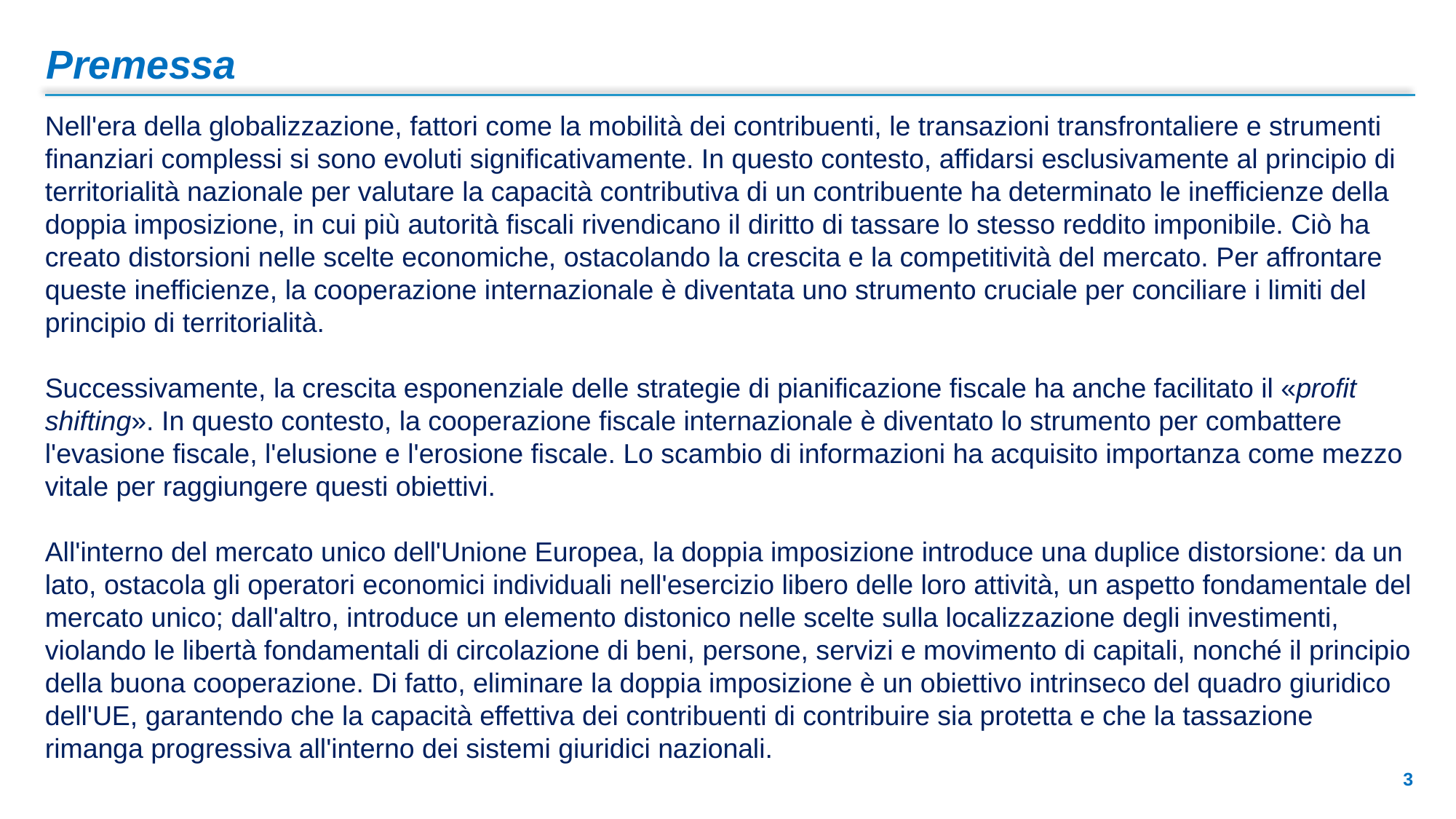

Premessa
Nell'era della globalizzazione, fattori come la mobilità dei contribuenti, le transazioni transfrontaliere e strumenti finanziari complessi si sono evoluti significativamente. In questo contesto, affidarsi esclusivamente al principio di territorialità nazionale per valutare la capacità contributiva di un contribuente ha determinato le inefficienze della doppia imposizione, in cui più autorità fiscali rivendicano il diritto di tassare lo stesso reddito imponibile. Ciò ha creato distorsioni nelle scelte economiche, ostacolando la crescita e la competitività del mercato. Per affrontare queste inefficienze, la cooperazione internazionale è diventata uno strumento cruciale per conciliare i limiti del principio di territorialità.

Successivamente, la crescita esponenziale delle strategie di pianificazione fiscale ha anche facilitato il «profit shifting». In questo contesto, la cooperazione fiscale internazionale è diventato lo strumento per combattere l'evasione fiscale, l'elusione e l'erosione fiscale. Lo scambio di informazioni ha acquisito importanza come mezzo vitale per raggiungere questi obiettivi.

All'interno del mercato unico dell'Unione Europea, la doppia imposizione introduce una duplice distorsione: da un lato, ostacola gli operatori economici individuali nell'esercizio libero delle loro attività, un aspetto fondamentale del mercato unico; dall'altro, introduce un elemento distonico nelle scelte sulla localizzazione degli investimenti, violando le libertà fondamentali di circolazione di beni, persone, servizi e movimento di capitali, nonché il principio della buona cooperazione. Di fatto, eliminare la doppia imposizione è un obiettivo intrinseco del quadro giuridico dell'UE, garantendo che la capacità effettiva dei contribuenti di contribuire sia protetta e che la tassazione rimanga progressiva all'interno dei sistemi giuridici nazionali.

3